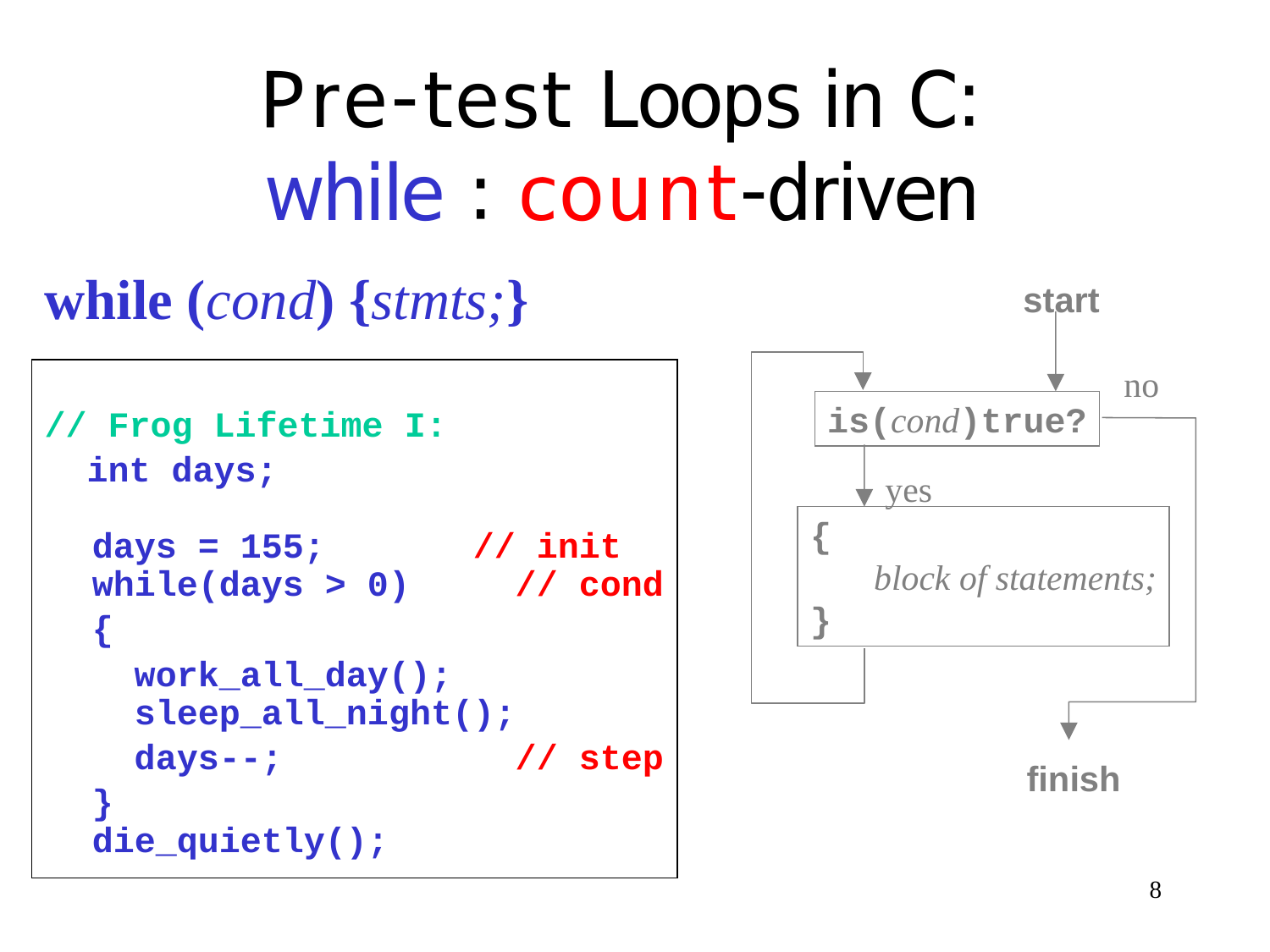

# Pre-test Loops in C: while : count-driven
while (cond) {stmts;}
// Frog Lifetime I:
  int days;
days = 155;       // init
while(days > 0)	  // cond
	{
	  work_all_day();
  sleep_all_night();
	  days--;		  // step
	}
die_quietly();
start

no

is(cond)true?

yes
{
   block of statements;
}
finish
8